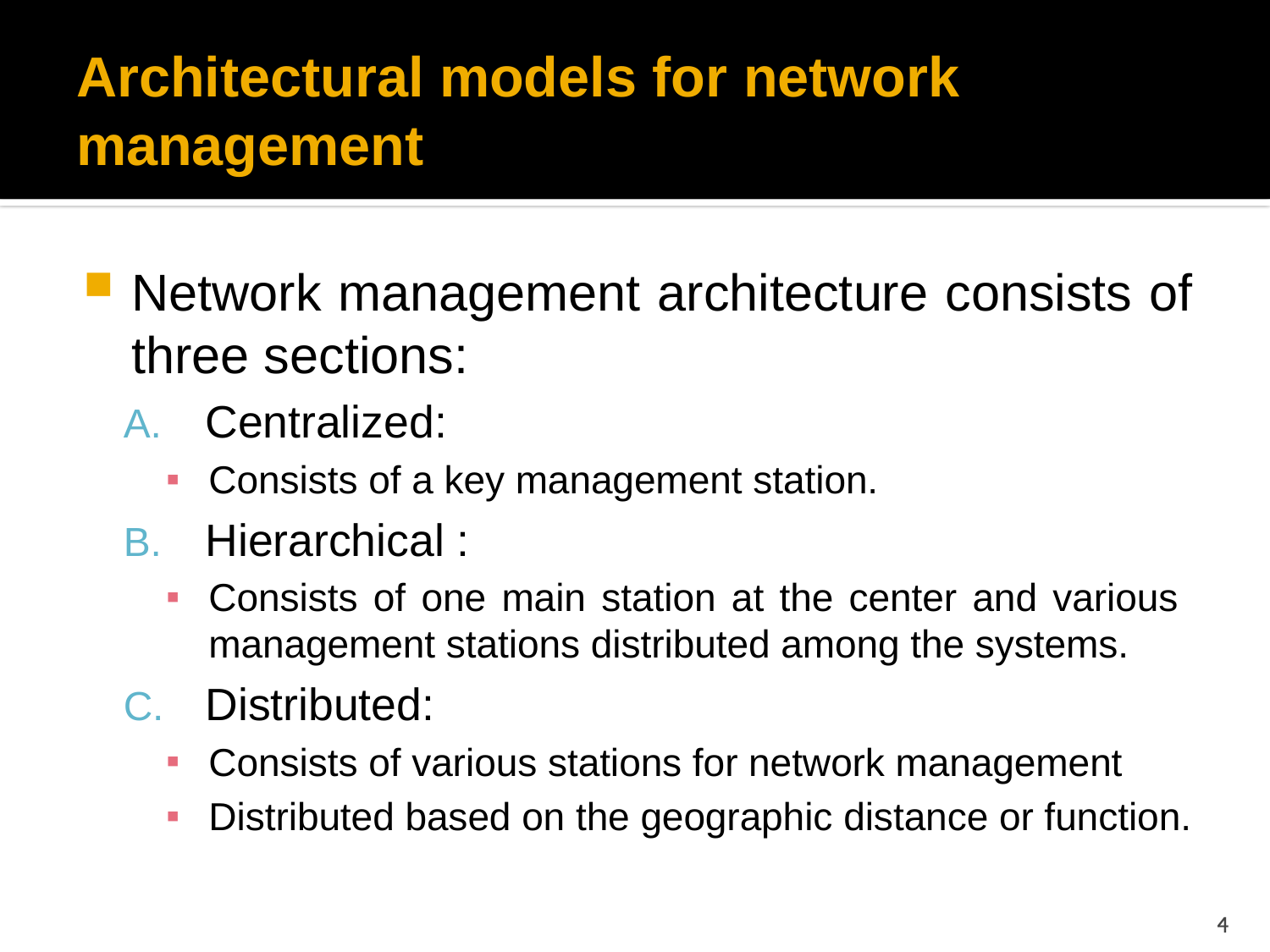

# Architectural models for network management
Network management architecture consists of three sections:
Centralized:
Consists of a key management station.
Hierarchical :
Consists of one main station at the center and various  management stations distributed among the systems.
Distributed:
Consists of various stations for network management
Distributed based on the geographic distance or function.
4